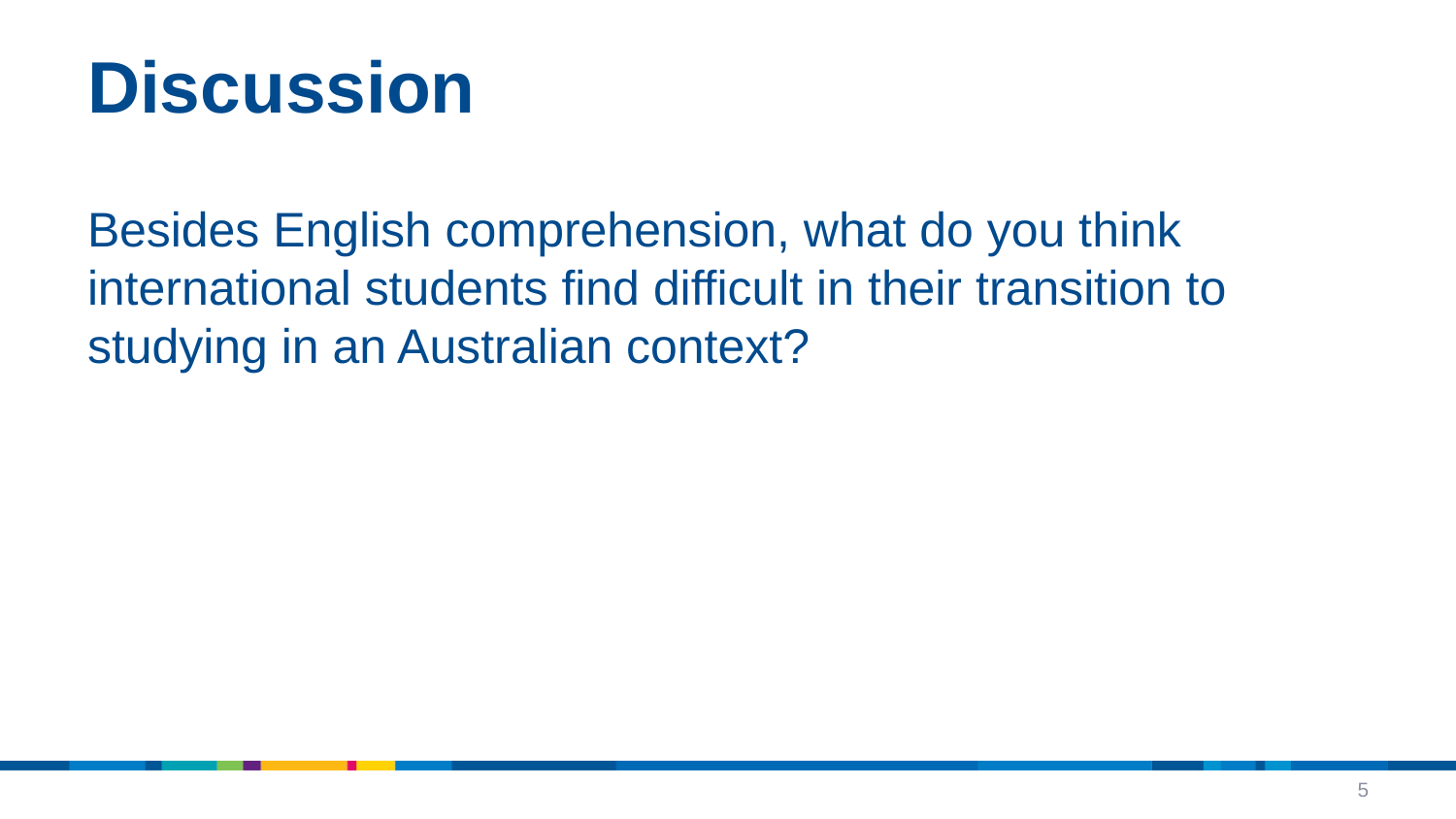

# Discussion
Besides English comprehension, what do you think international students find difficult in their transition to studying in an Australian context?

5